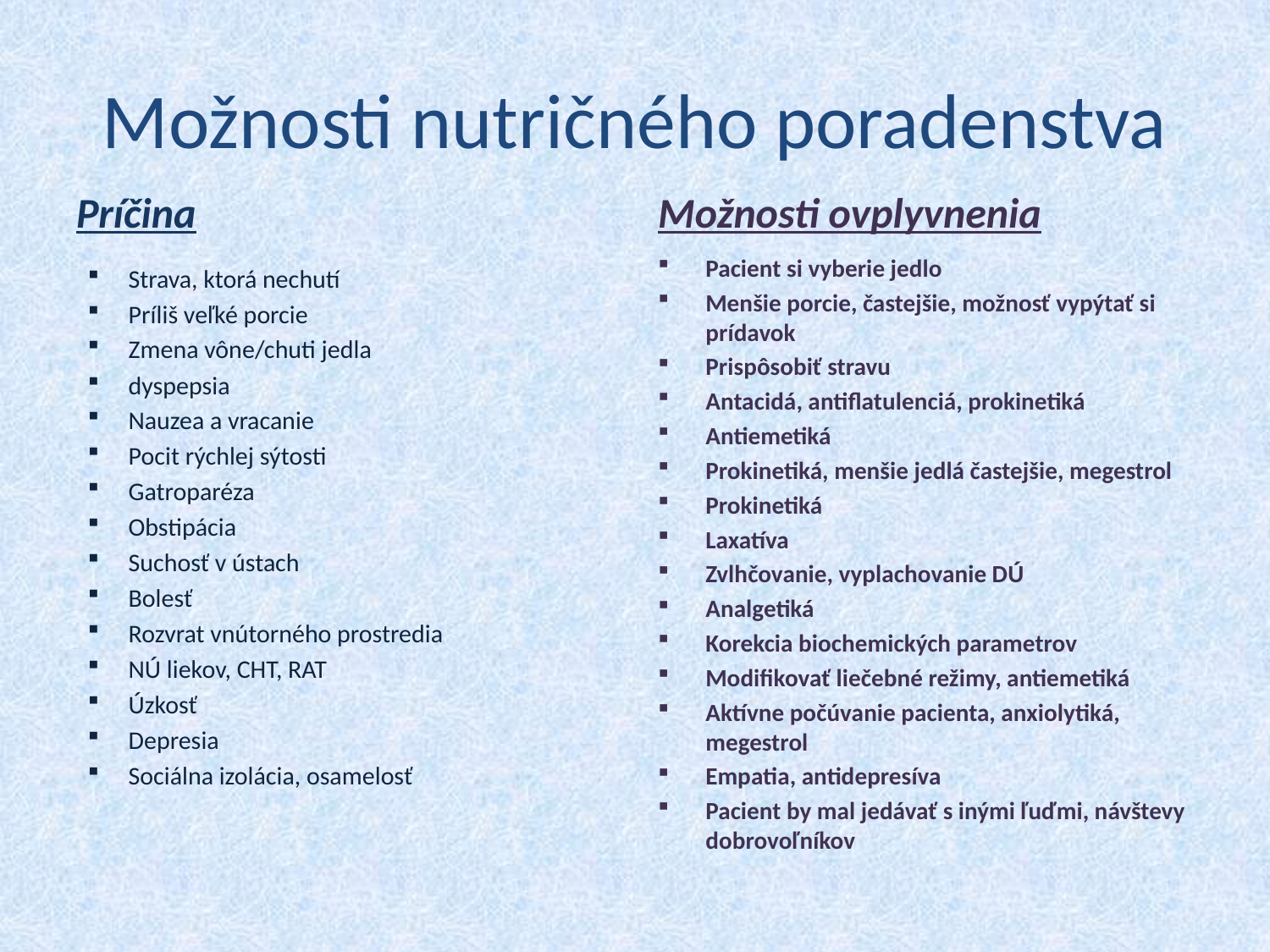

# Možnosti nutričného poradenstva
Príčina

Možnosti ovplyvnenia

Pacient si vyberie jedlo
Menšie porcie, častejšie, možnosť vypýtať si prídavok
Prispôsobiť stravu
Antacidá, antiflatulenciá, prokinetiká
Antiemetiká
Prokinetiká, menšie jedlá častejšie, megestrol
Prokinetiká
Laxatíva
Zvlhčovanie, vyplachovanie DÚ
Analgetiká
Korekcia biochemických parametrov
Modifikovať liečebné režimy, antiemetiká
Aktívne počúvanie pacienta, anxiolytiká, megestrol
Empatia, antidepresíva
Pacient by mal jedávať s inými ľuďmi, návštevy dobrovoľníkov

Strava, ktorá nechutí
Príliš veľké porcie
Zmena vône/chuti jedla
dyspepsia
Nauzea a vracanie
Pocit rýchlej sýtosti
Gatroparéza
Obstipácia
Suchosť v ústach
Bolesť
Rozvrat vnútorného prostredia
NÚ liekov, CHT, RAT
Úzkosť
Depresia
Sociálna izolácia, osamelosť